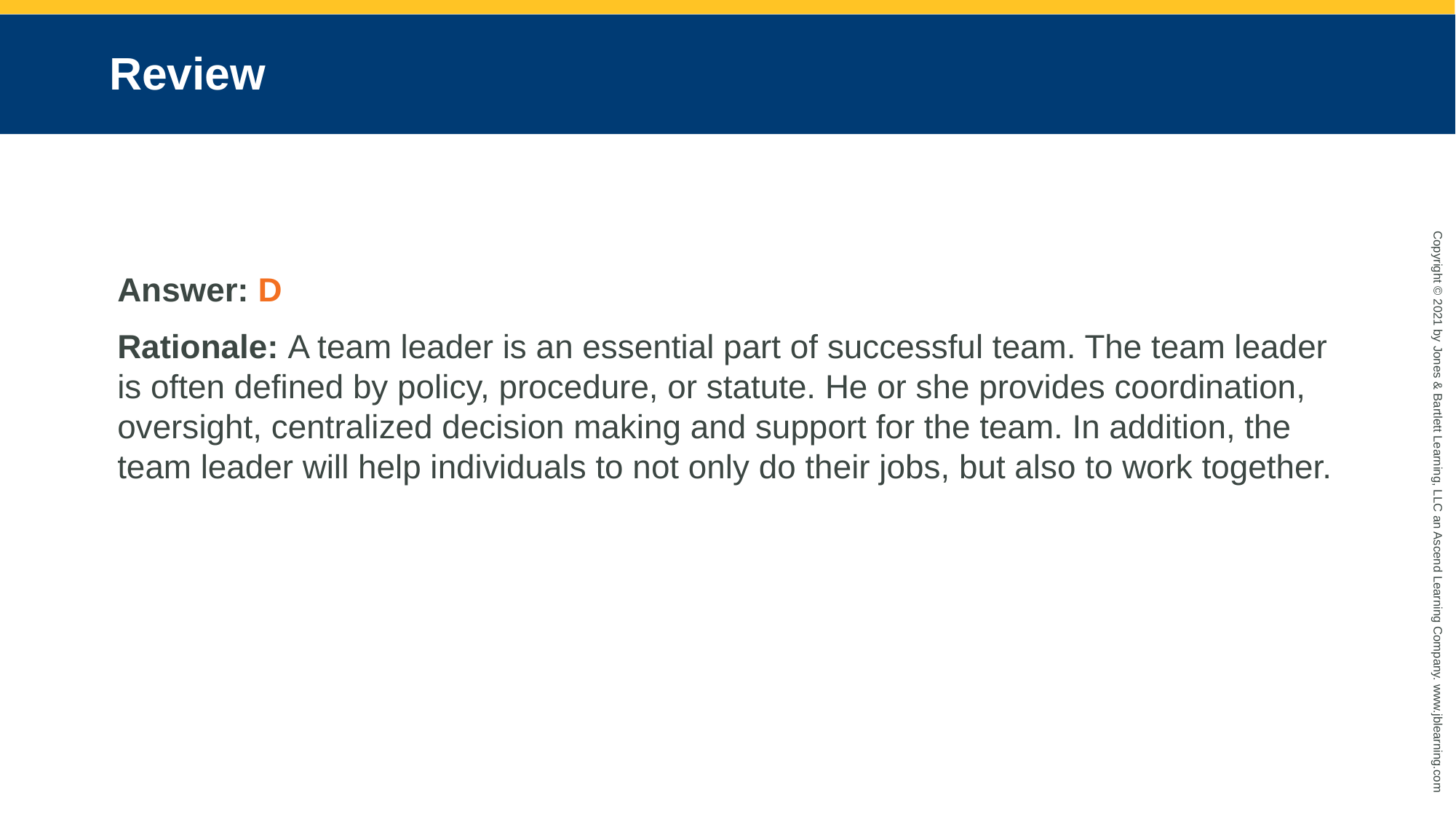

# Review
Answer: D
Rationale: A team leader is an essential part of successful team. The team leader is often defined by policy, procedure, or statute. He or she provides coordination, oversight, centralized decision making and support for the team. In addition, the team leader will help individuals to not only do their jobs, but also to work together.